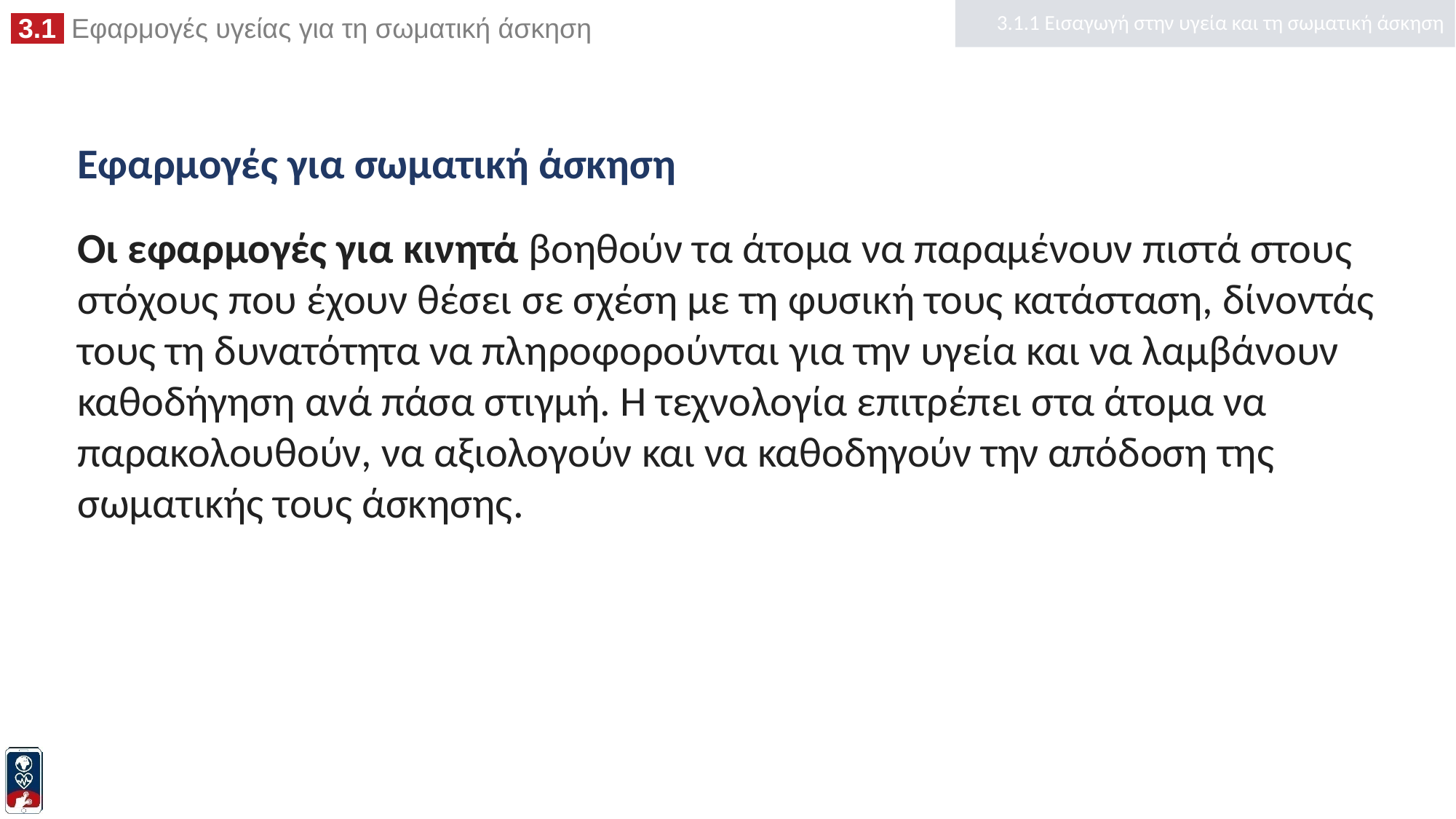

3.1.1 Εισαγωγή στην υγεία και τη σωματική άσκηση
# Εφαρμογές για σωματική άσκηση
Οι εφαρμογές για κινητά βοηθούν τα άτομα να παραμένουν πιστά στους στόχους που έχουν θέσει σε σχέση με τη φυσική τους κατάσταση, δίνοντάς τους τη δυνατότητα να πληροφορούνται για την υγεία και να λαμβάνουν καθοδήγηση ανά πάσα στιγμή. Η τεχνολογία επιτρέπει στα άτομα να παρακολουθούν, να αξιολογούν και να καθοδηγούν την απόδοση της σωματικής τους άσκησης.